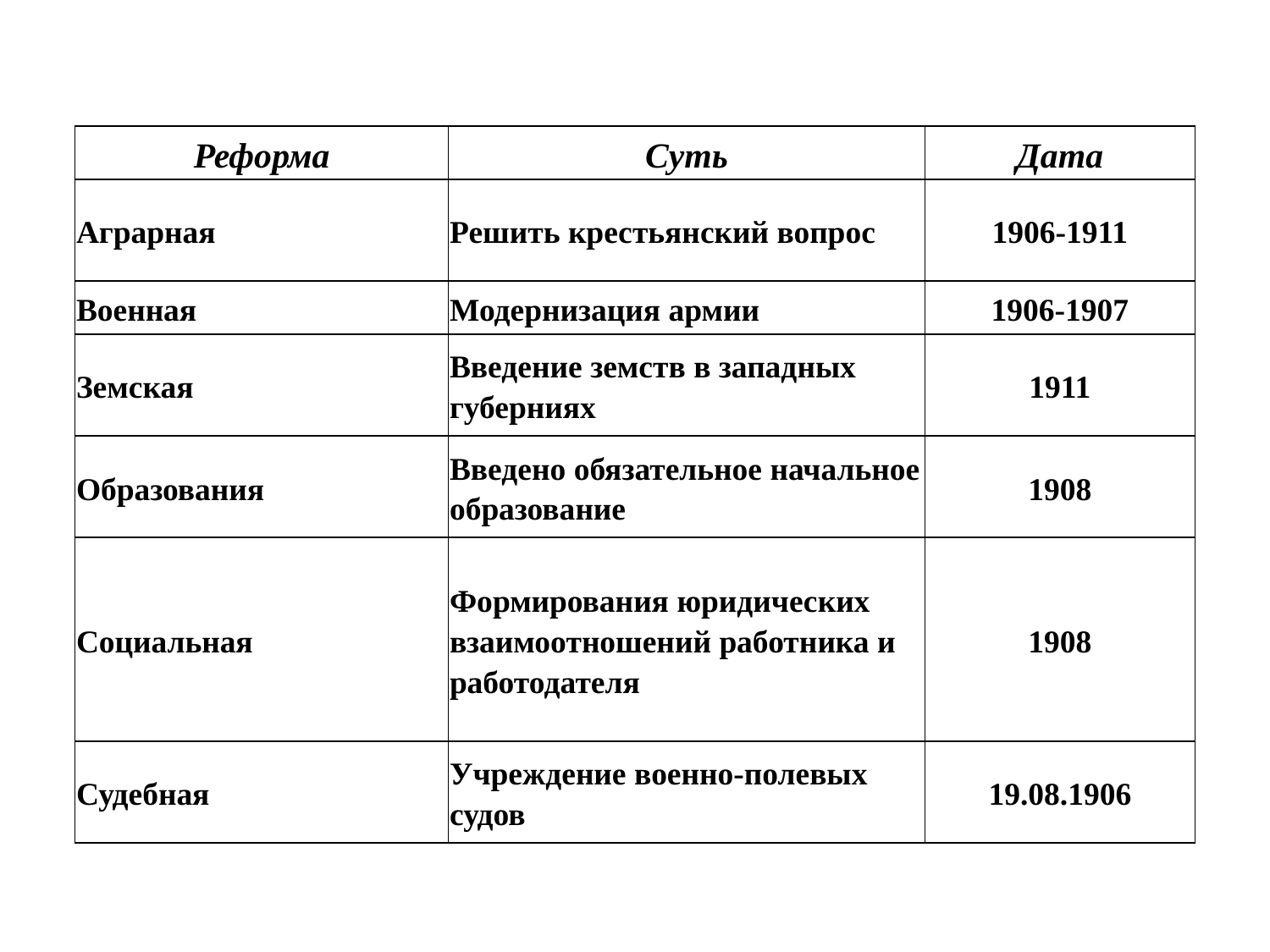

| Реформа | Суть | Дата |
| --- | --- | --- |
| Аграрная | Решить крестьянский вопрос | 1906-1911 |
| Военная | Модернизация армии | 1906-1907 |
| Земская | Введение земств в западных губерниях | 1911 |
| Образования | Введено обязательное начальное образование | 1908 |
| Социальная | Формирования юридических взаимоотношений работника и работодателя | 1908 |
| Судебная | Учреждение военно-полевых судов | 19.08.1906 |